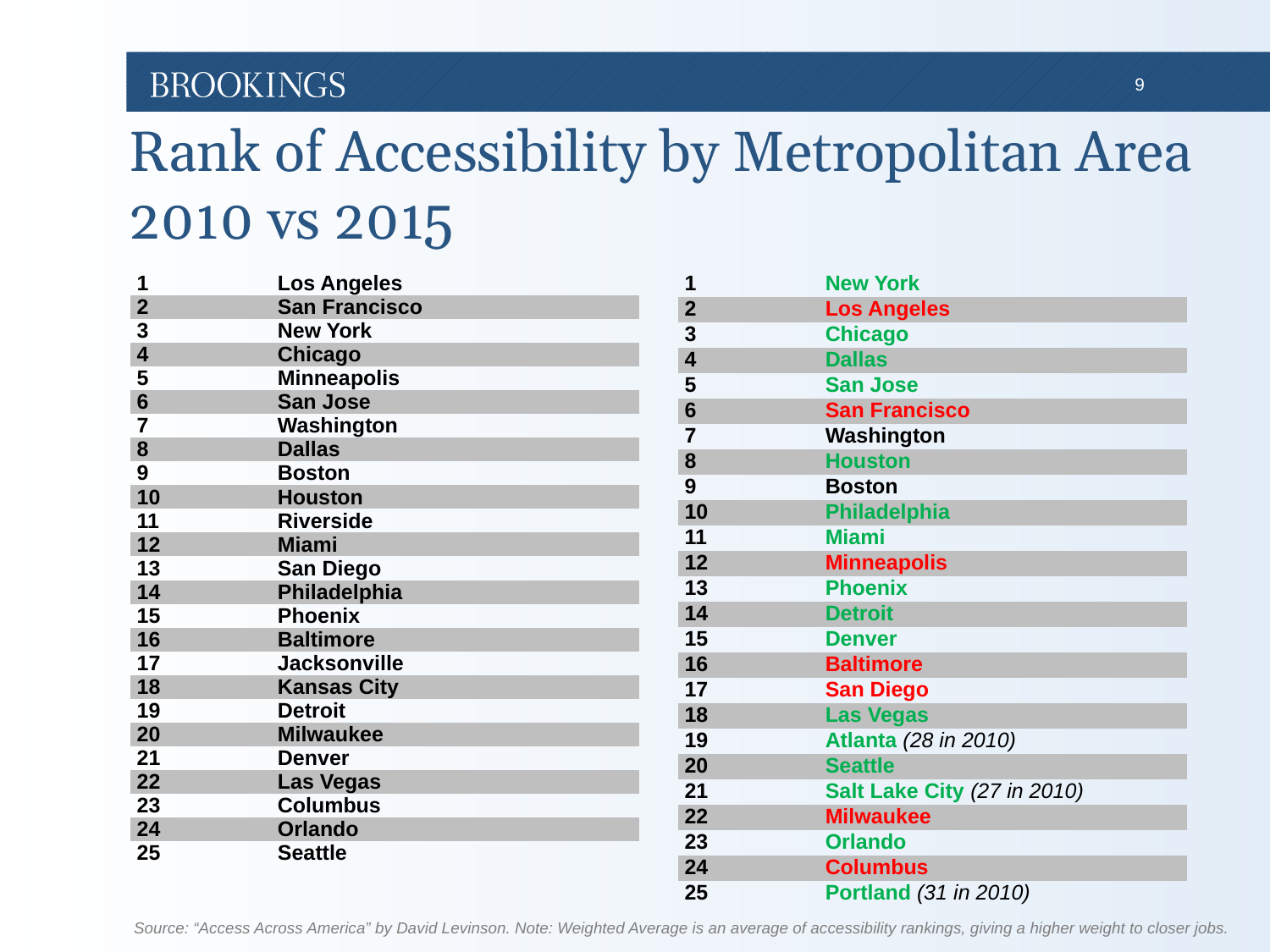

# Rank of Accessibility by Metropolitan Area  2010 vs 2015
| 1 | Los Angeles |
| --- | --- |
| 2 | San Francisco |
| 3 | New York |
| 4 | Chicago |
| 5 | Minneapolis |
| 6 | San Jose |
| 7 | Washington |
| 8 | Dallas |
| 9 | Boston |
| 10 | Houston |
| 11 | Riverside |
| 12 | Miami |
| 13 | San Diego |
| 14 | Philadelphia |
| 15 | Phoenix |
| 16 | Baltimore |
| 17 | Jacksonville |
| 18 | Kansas City |
| 19 | Detroit |
| 20 | Milwaukee |
| 21 | Denver |
| 22 | Las Vegas |
| 23 | Columbus |
| 24 | Orlando |
| 25 | Seattle |
| 1 | New York |
| --- | --- |
| 2 | Los Angeles |
| 3 | Chicago |
| 4 | Dallas |
| 5 | San Jose |
| 6 | San Francisco |
| 7 | Washington |
| 8 | Houston |
| 9 | Boston |
| 10 | Philadelphia |
| 11 | Miami |
| 12 | Minneapolis |
| 13 | Phoenix |
| 14 | Detroit |
| 15 | Denver |
| 16 | Baltimore |
| 17 | San Diego |
| 18 | Las Vegas |
| 19 | Atlanta (28 in 2010) |
| 20 | Seattle |
| 21 | Salt Lake City (27 in 2010) |
| 22 | Milwaukee |
| 23 | Orlando |
| 24 | Columbus |
| 25 | Portland (31 in 2010) |
Source: “Access Across America” by David Levinson. Note: Weighted Average is an average of accessibility rankings, giving a higher weight to closer jobs.